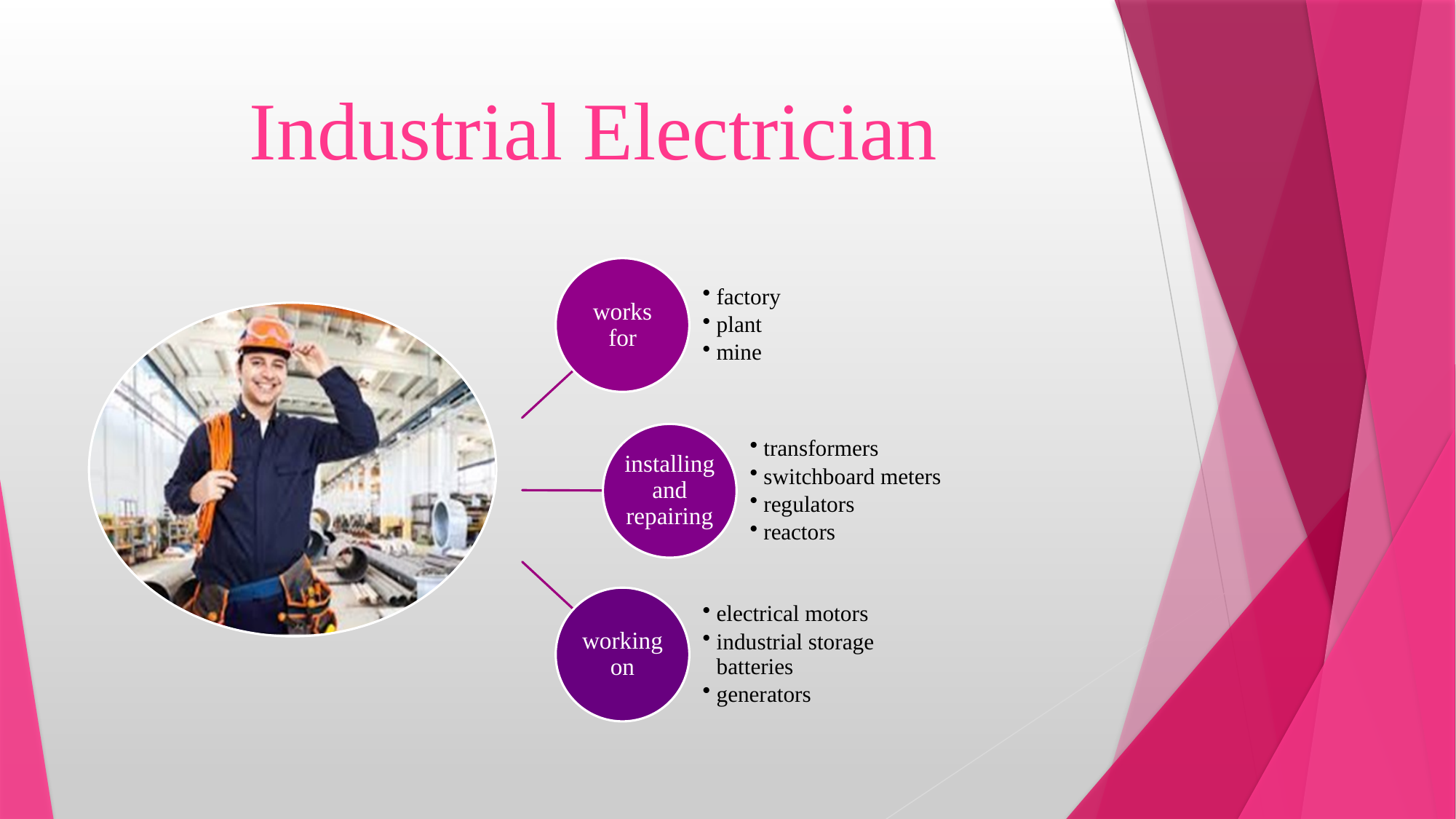

# Industrial Electrician
works for
factory
plant
mine
installing and repairing
transformers
switchboard meters
regulators
reactors
working on
electrical motors
industrial storage batteries
generators